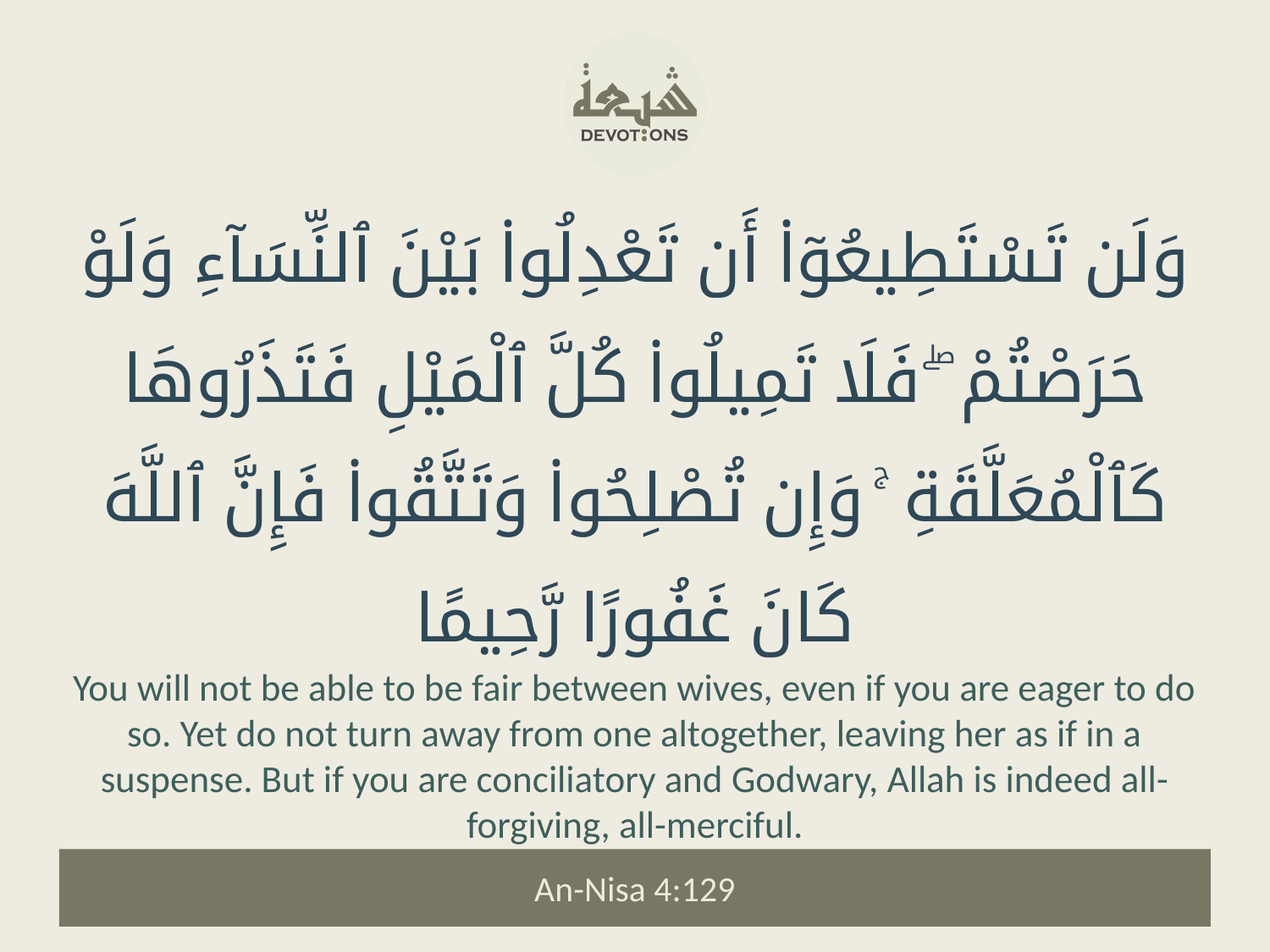

وَلَن تَسْتَطِيعُوٓا۟ أَن تَعْدِلُوا۟ بَيْنَ ٱلنِّسَآءِ وَلَوْ حَرَصْتُمْ ۖ فَلَا تَمِيلُوا۟ كُلَّ ٱلْمَيْلِ فَتَذَرُوهَا كَٱلْمُعَلَّقَةِ ۚ وَإِن تُصْلِحُوا۟ وَتَتَّقُوا۟ فَإِنَّ ٱللَّهَ كَانَ غَفُورًا رَّحِيمًا
You will not be able to be fair between wives, even if you are eager to do so. Yet do not turn away from one altogether, leaving her as if in a suspense. But if you are conciliatory and Godwary, Allah is indeed all-forgiving, all-merciful.
An-Nisa 4:129